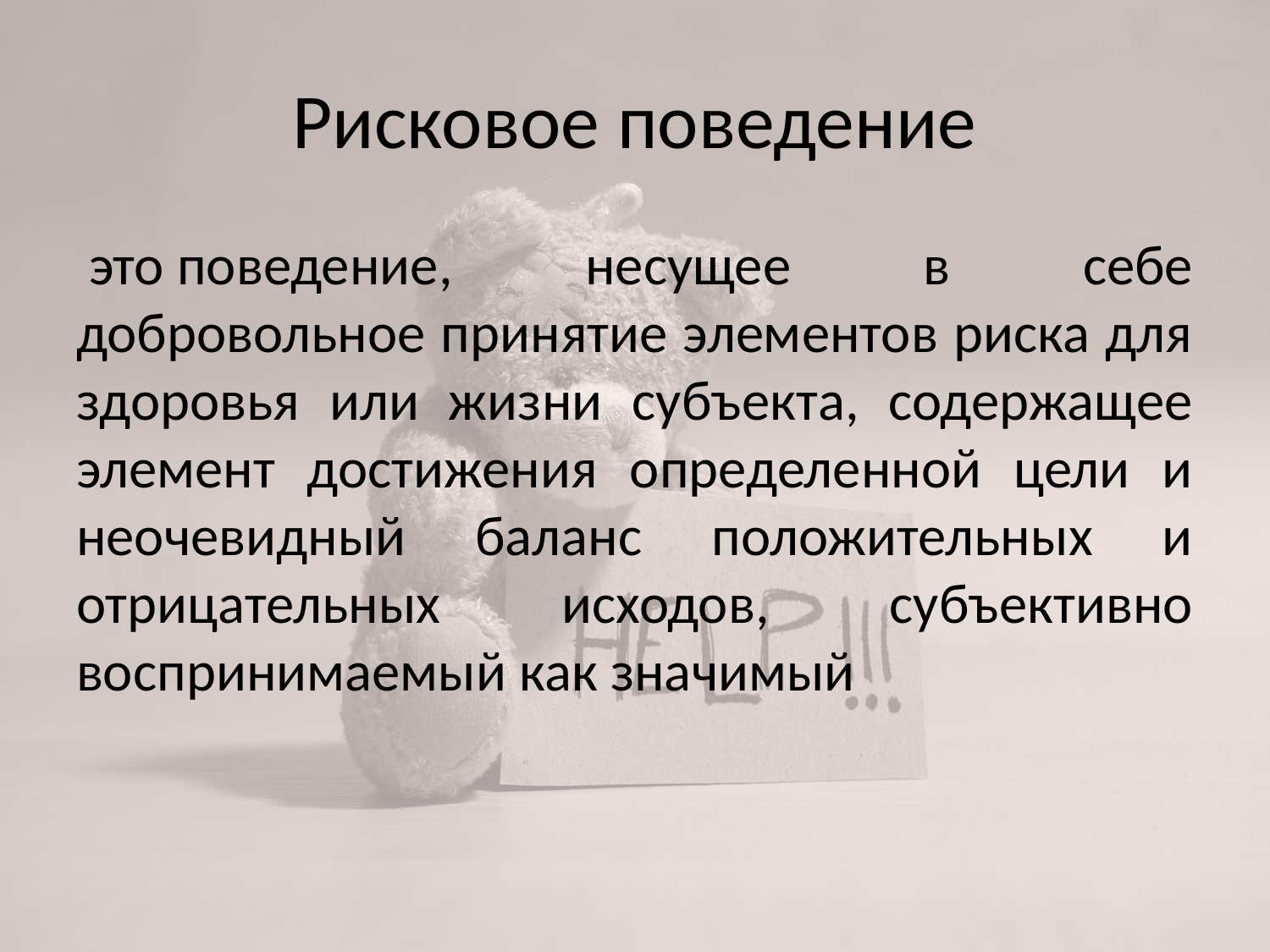

# Рисковое поведение
 это поведение, несущее в себе добровольное принятие элементов риска для здоровья или жизни субъекта, содержащее элемент достижения определенной цели и неочевидный баланс положительных и отрицательных исходов, субъективно воспринимаемый как значимый